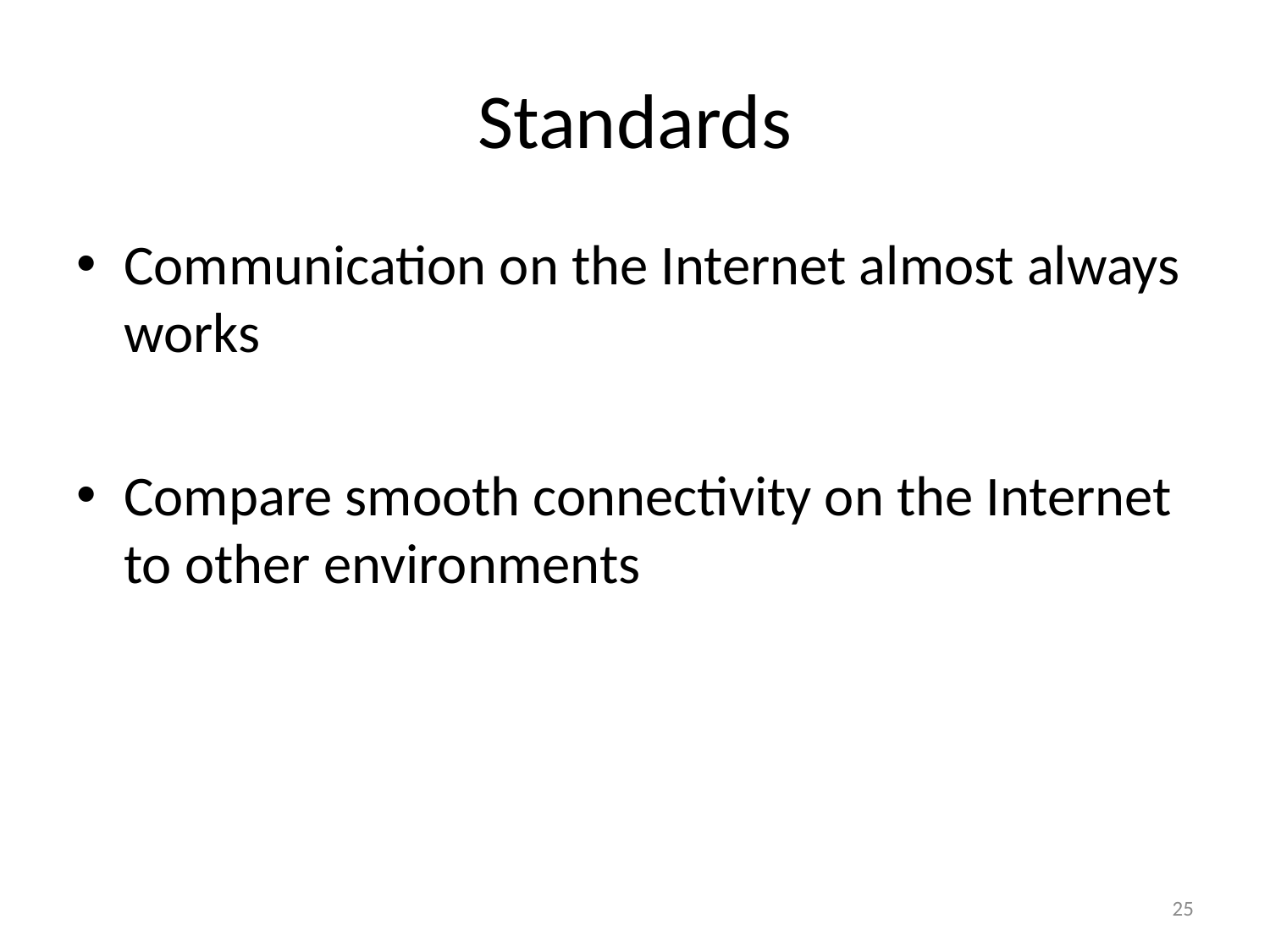

# Standards
Communication on the Internet almost always works

Compare smooth connectivity on the Internet to other environments

25